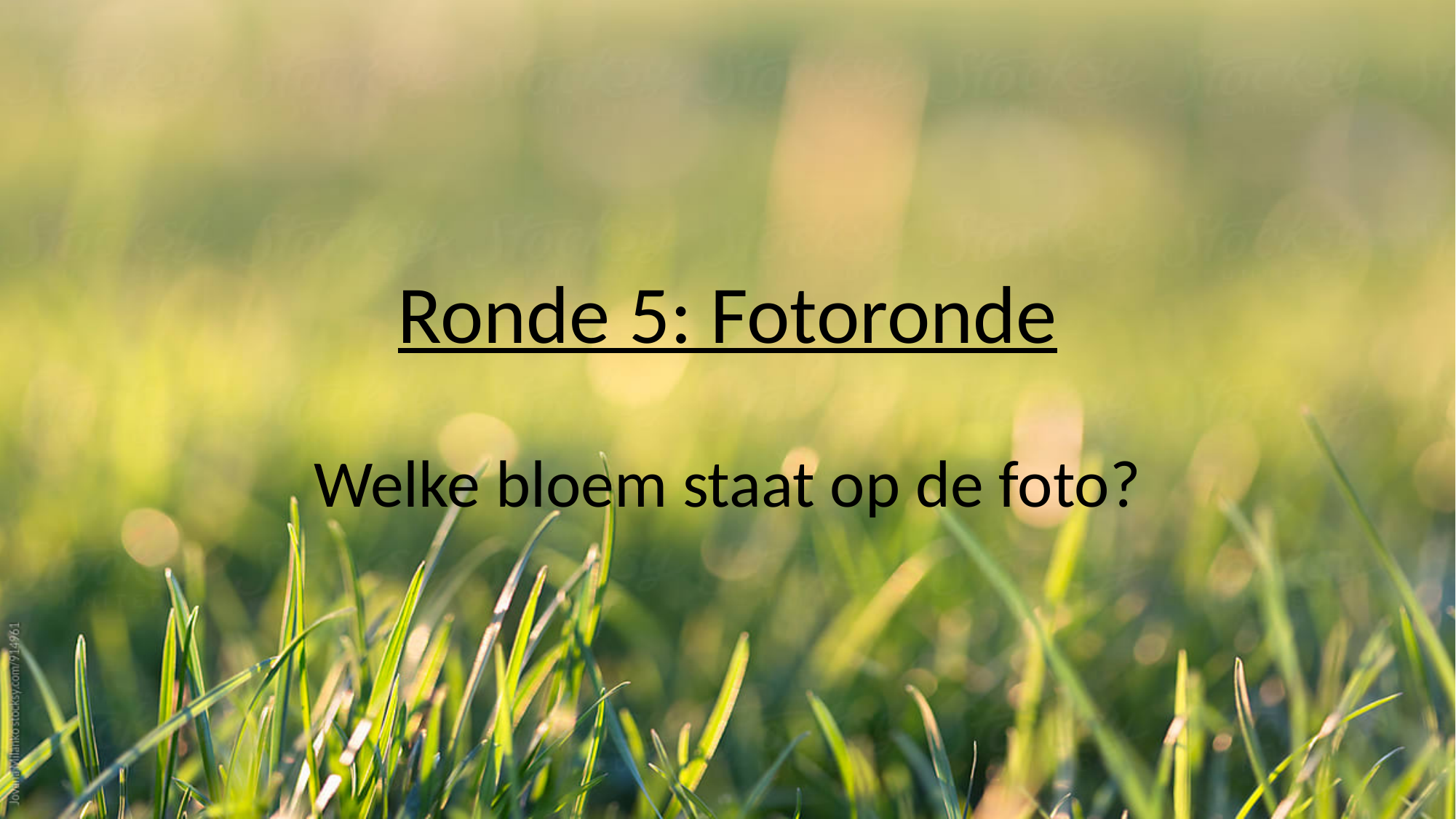

# Ronde 5: Fotoronde Welke bloem staat op de foto?